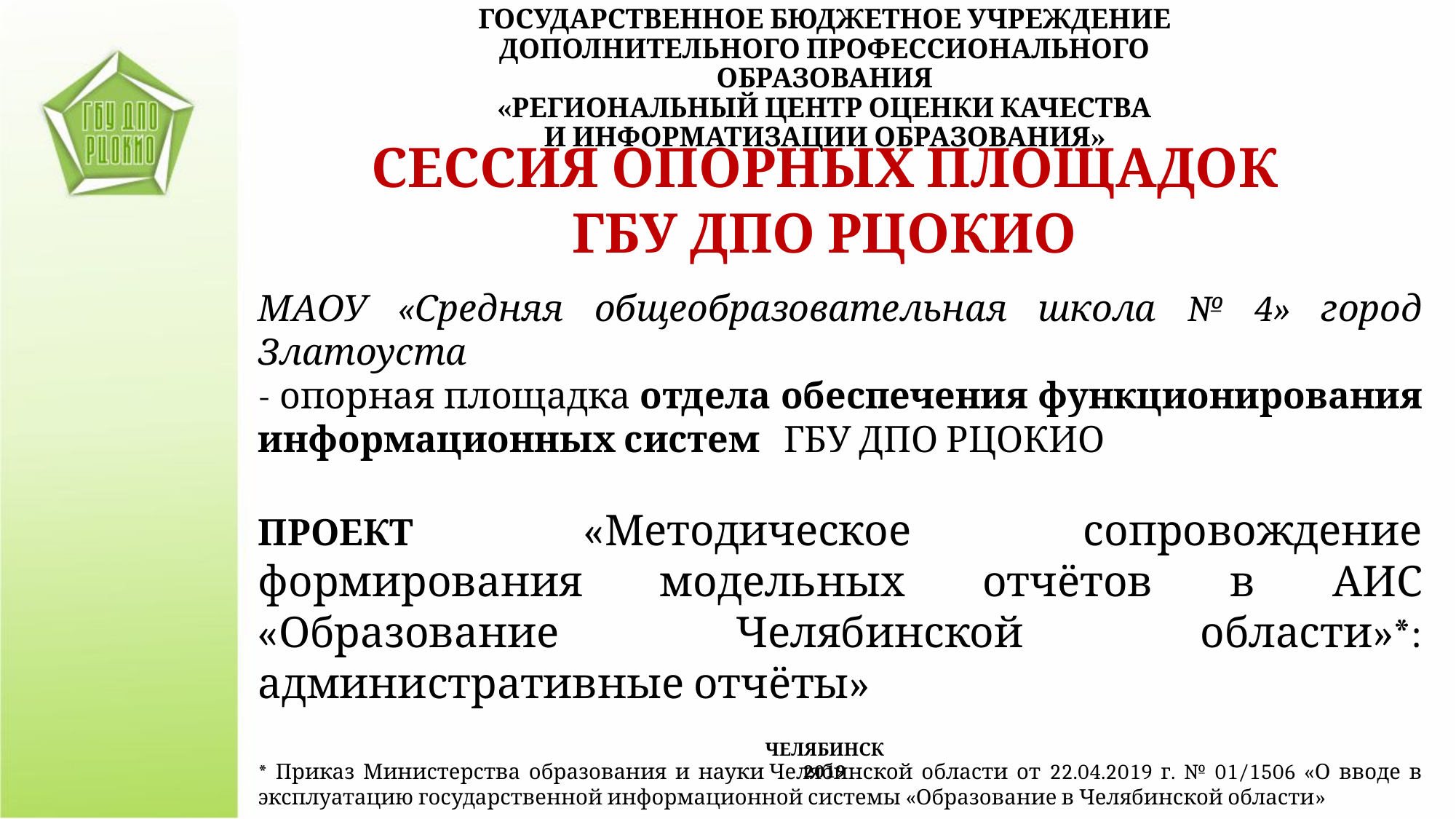

ГОСУДАРСТВЕННОЕ БЮДЖЕТНОЕ УЧРЕЖДЕНИЕ
ДОПОЛНИТЕЛЬНОГО ПРОФЕССИОНАЛЬНОГО ОБРАЗОВАНИЯ
«РЕГИОНАЛЬНЫЙ ЦЕНТР ОЦЕНКИ КАЧЕСТВА
И ИНФОРМАТИЗАЦИИ ОБРАЗОВАНИЯ»
СЕССИЯ ОПОРНЫХ ПЛОЩАДОК
ГБУ ДПО РЦОКИО
МАОУ «Средняя общеобразовательная школа № 4» город Златоуста
- опорная площадка отдела обеспечения функционирования информационных систем   ГБУ ДПО РЦОКИО

ПРОЕКТ «Методическое сопровождение формирования модельных отчётов в АИС «Образование Челябинской области»*: административные отчёты»

* Приказ Министерства образования и науки Челябинской области от 22.04.2019 г. № 01/1506 «О вводе в эксплуатацию государственной информационной системы «Образование в Челябинской области»
ЧЕЛЯБИНСК
2019